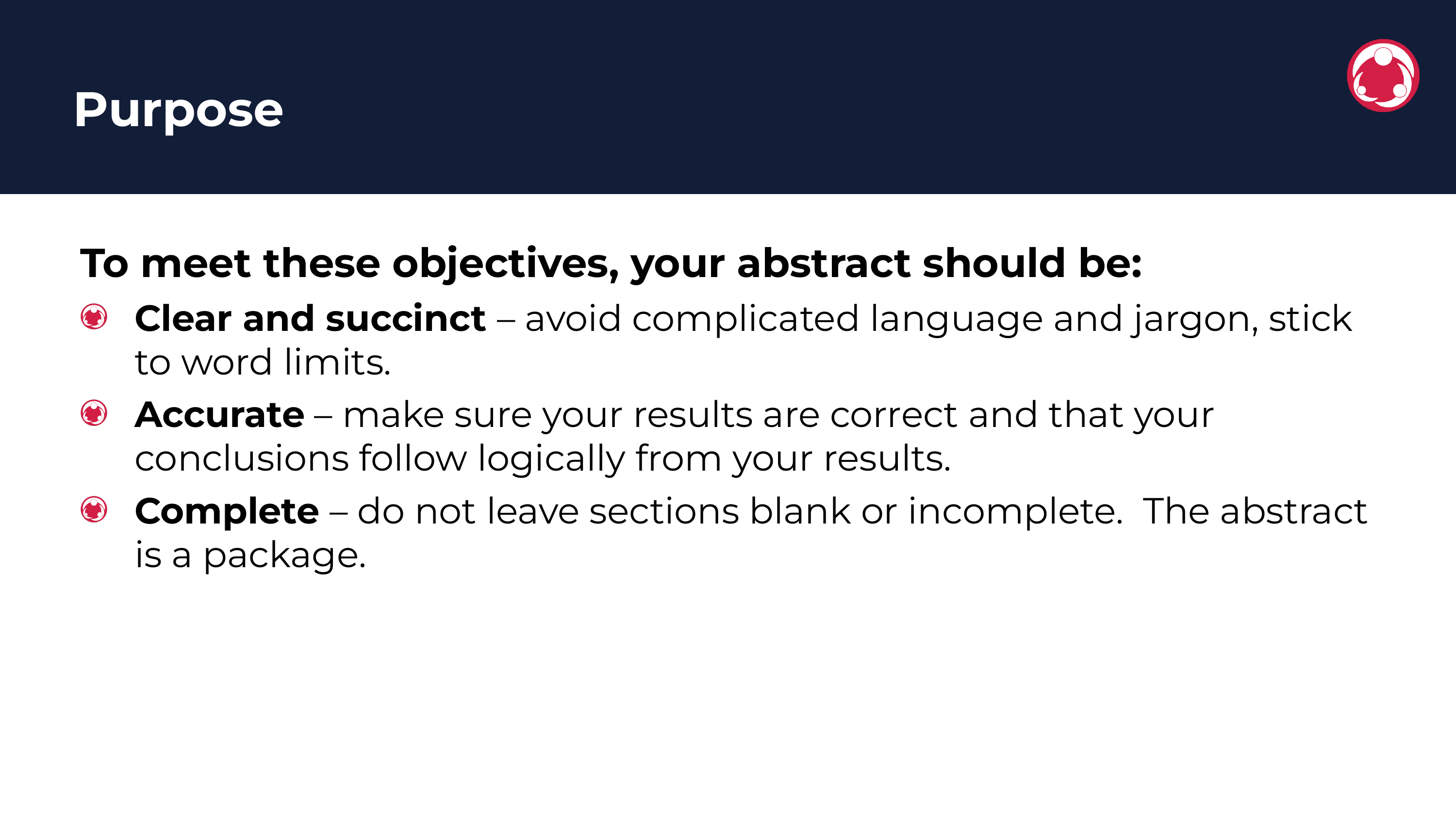

Purpose
To meet these objectives, your abstract should be:
Clear and succinct – avoid complicated language and jargon, stick to word limits.
Accurate – make sure your results are correct and that your conclusions follow logically from your results.
Complete – do not leave sections blank or incomplete.  The abstract is a package.